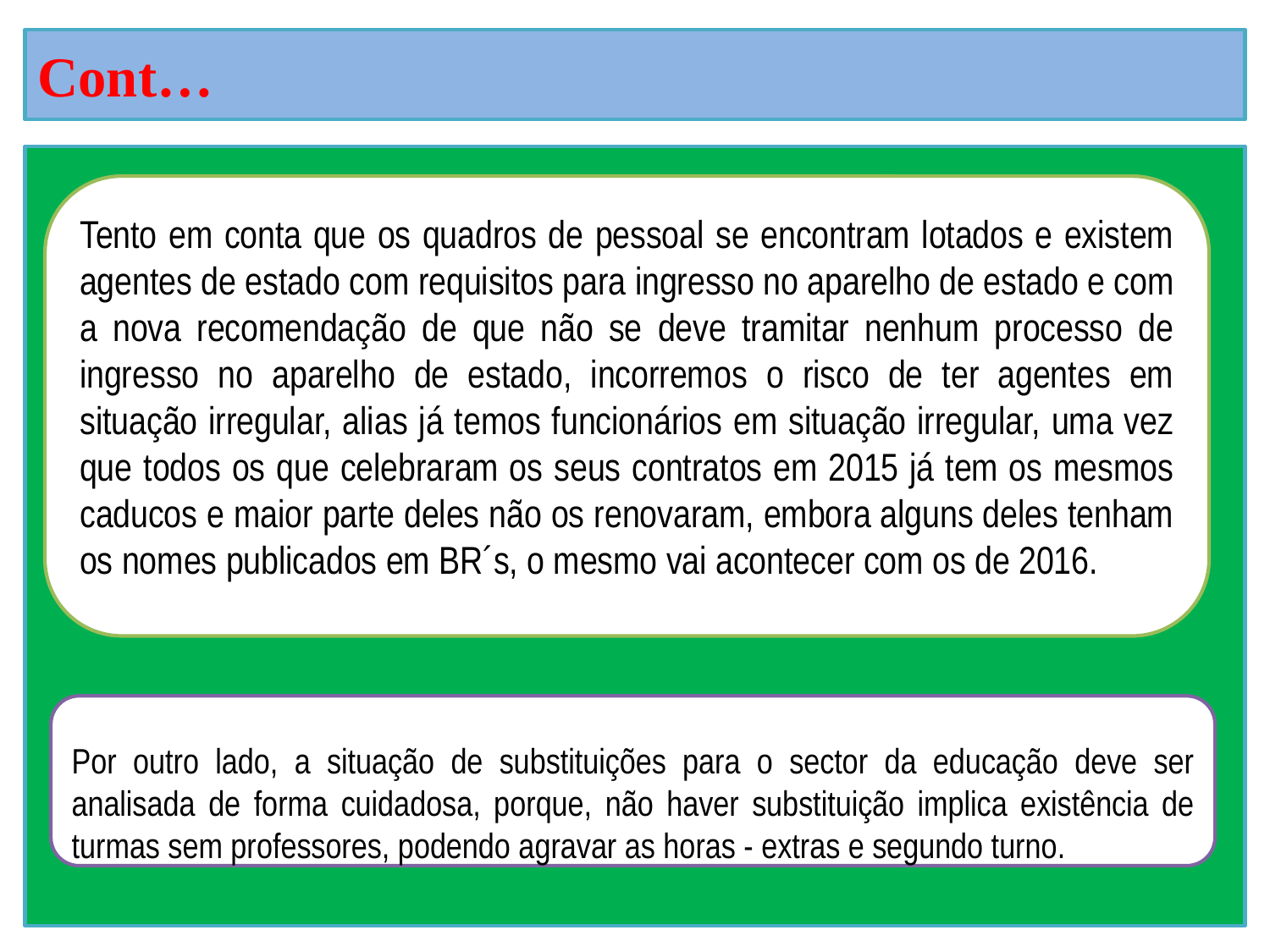

Cont…
#

Tento em conta que os quadros de pessoal se encontram lotados e existem agentes de estado com requisitos para ingresso no aparelho de estado e com a nova recomendação de que não se deve tramitar nenhum processo de ingresso no aparelho de estado, incorremos o risco de ter agentes em situação irregular, alias já temos funcionários em situação irregular, uma vez que todos os que celebraram os seus contratos em 2015 já tem os mesmos caducos e maior parte deles não os renovaram, embora alguns deles tenham os nomes publicados em BR´s, o mesmo vai acontecer com os de 2016.

Cerimónia de abertura FNJDE-Tete 2013

Por outro lado, a situação de substituições para o sector da educação deve ser analisada de forma cuidadosa, porque, não haver substituição implica existência de turmas sem professores, podendo agravar as horas - extras e segundo turno.